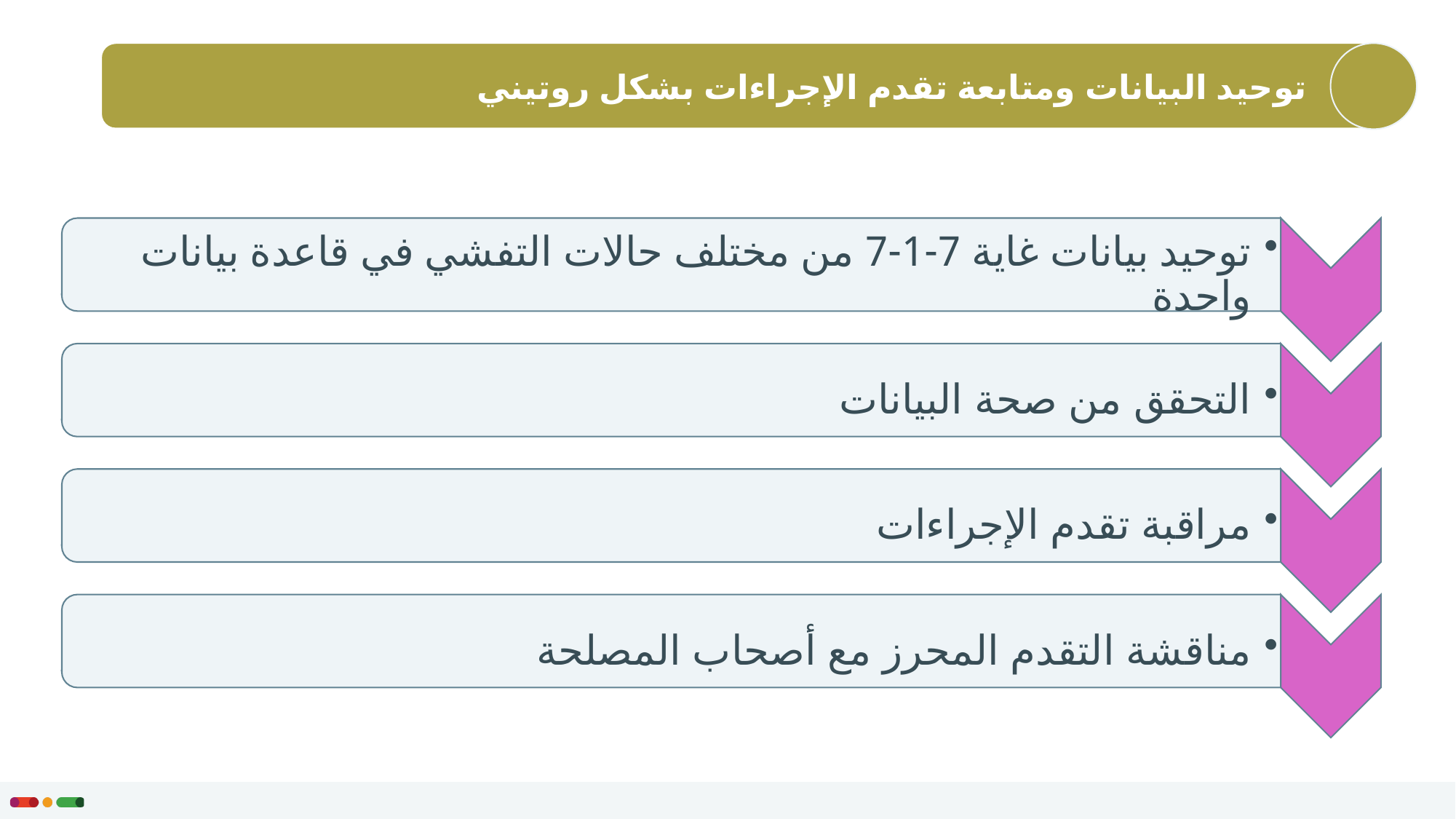

توحيد البيانات ومتابعة تقدم الإجراءات بشكل روتيني

توحيد بيانات غاية 7-1-7 من مختلف حالات التفشي في قاعدة بيانات واحدة

التحقق من صحة البيانات

مراقبة تقدم الإجراءات

مناقشة التقدم المحرز مع أصحاب المصلحة